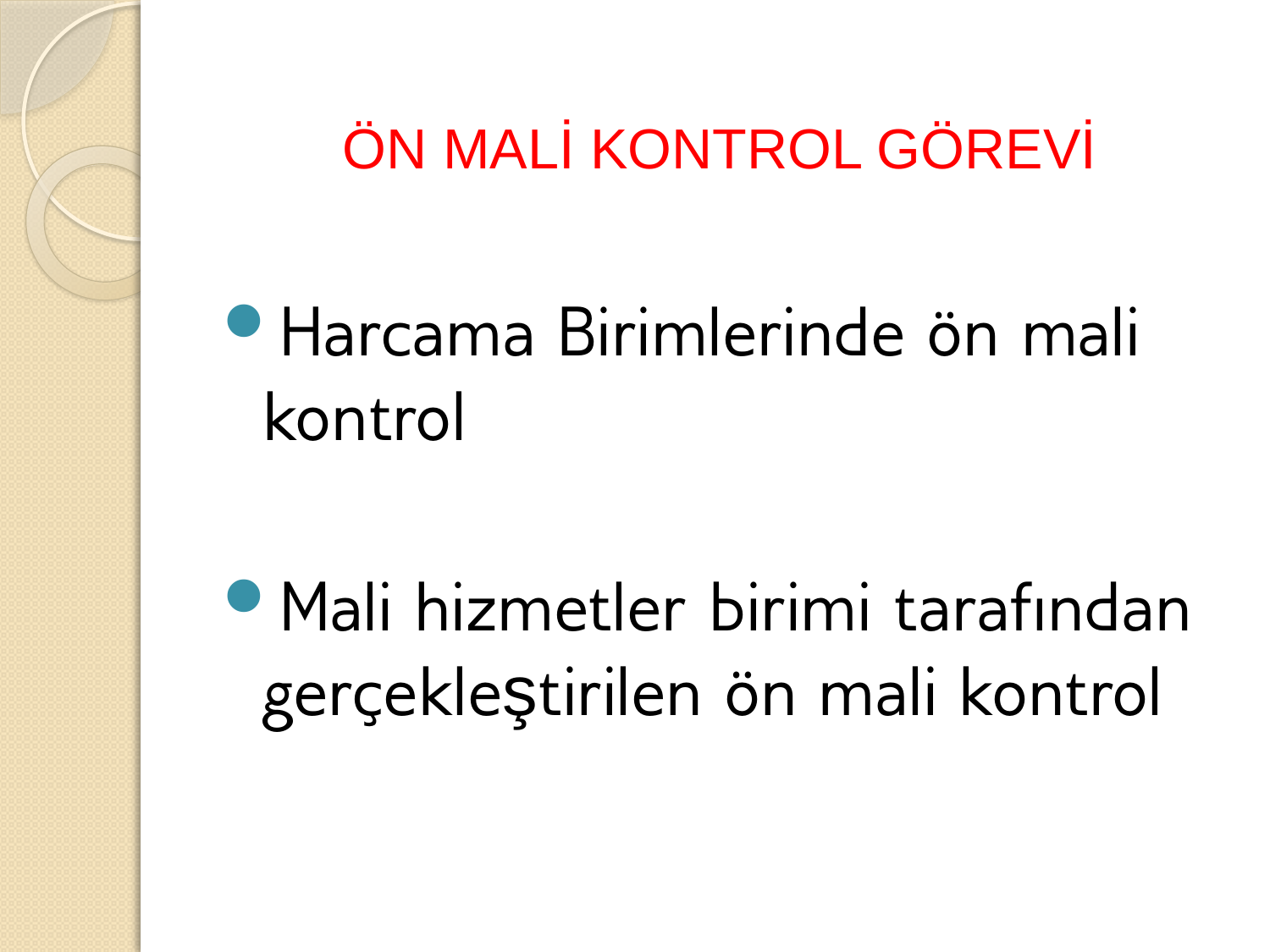

# ÖN MALİ KONTROL GÖREVİ

Harcama Birimlerinde ön mali kontrol

Mali hizmetler birimi tarafından gerçekleştirilen ön mali kontrol